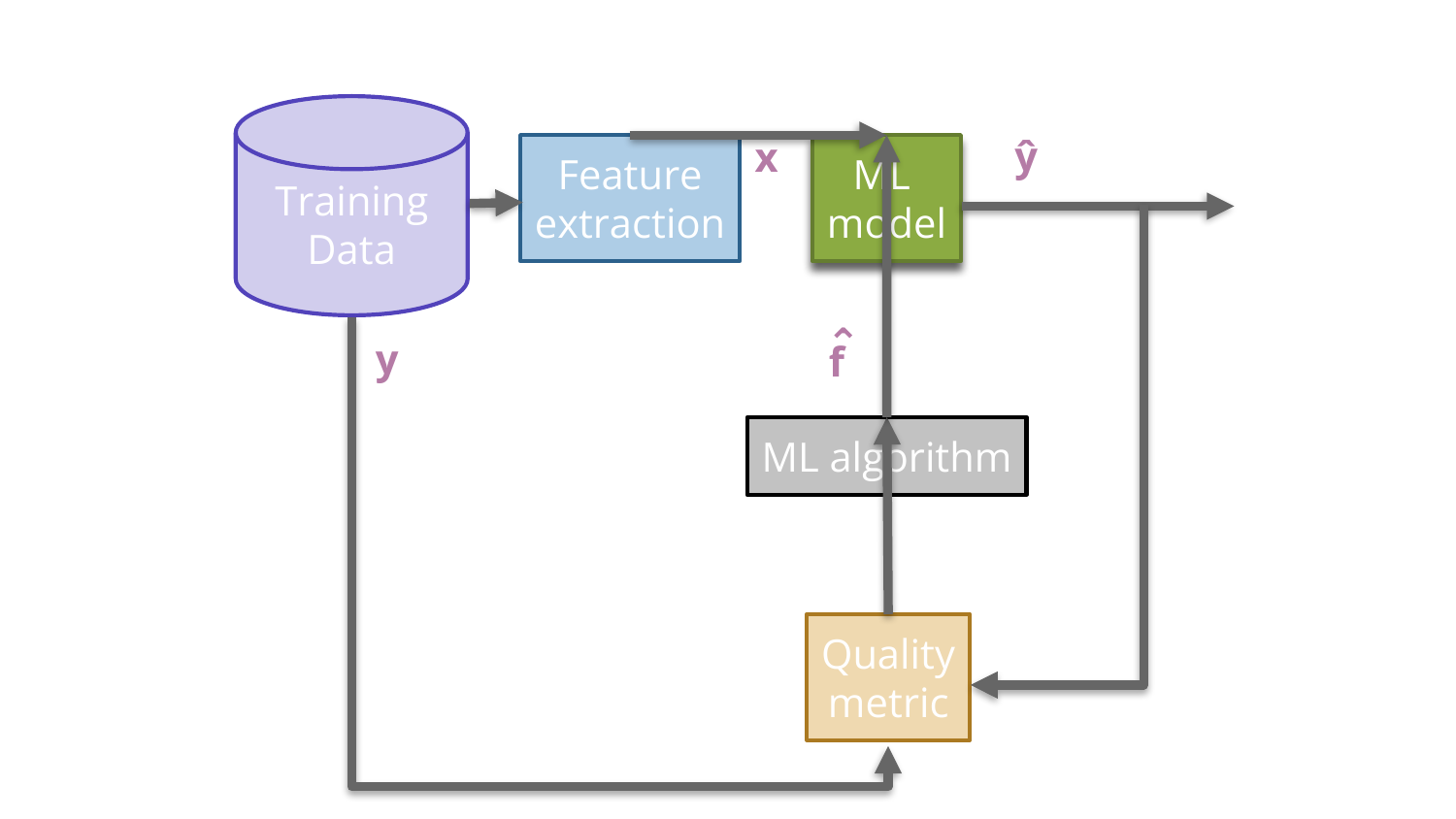

Training
Data
ŷ
x
Feature
extraction
ML
model

⌃
f

y

ML algorithm
Quality
metric
27